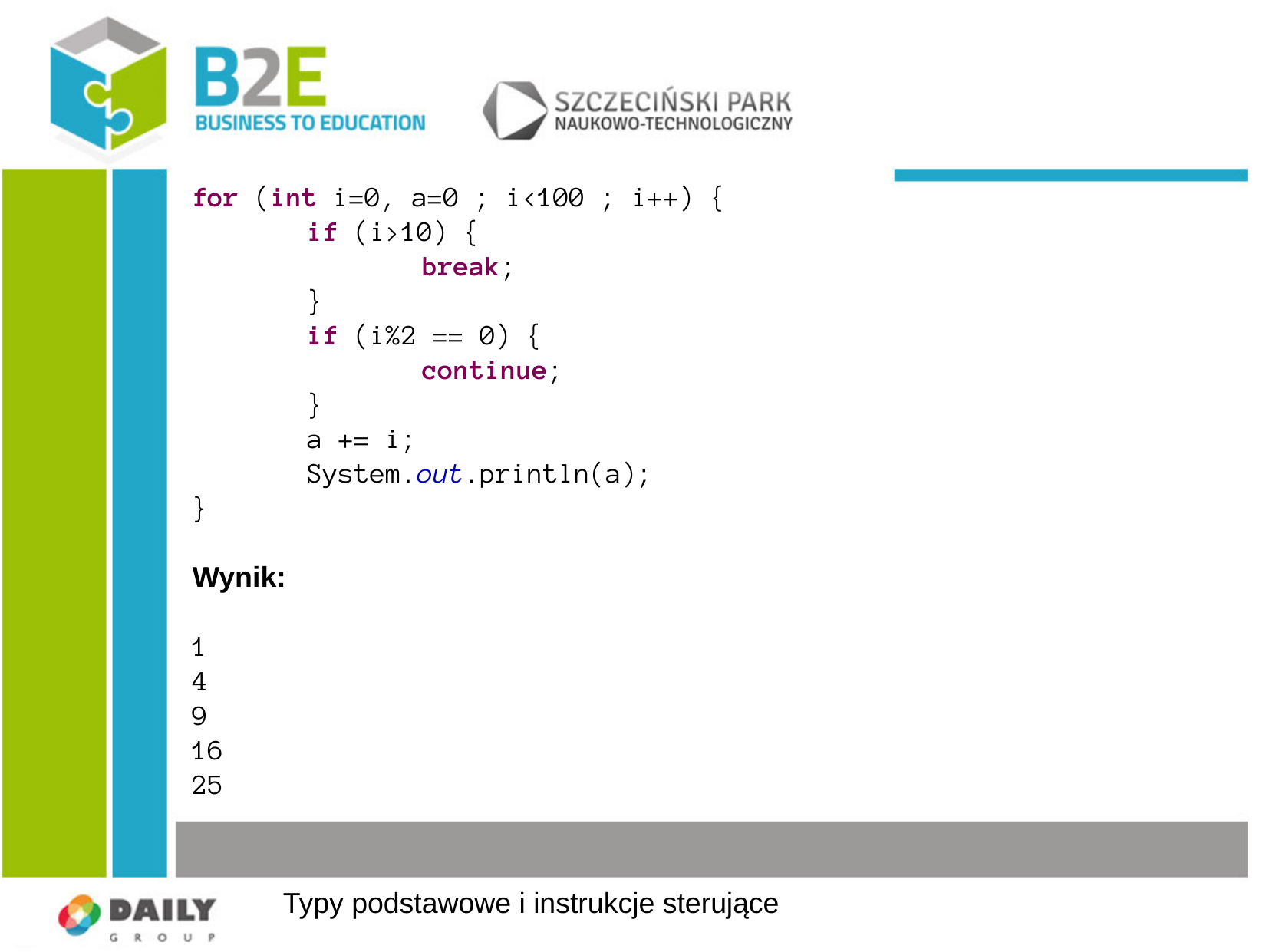

for (int i=0, a=0 ; i<100 ; i++) {
	if (i>10) {
		break;
	}
	if (i%2 == 0) {
		continue;
	}
	a += i;
	System.out.println(a);
}
Wynik:

1
4
9
16
25
Typy podstawowe i instrukcje sterujące